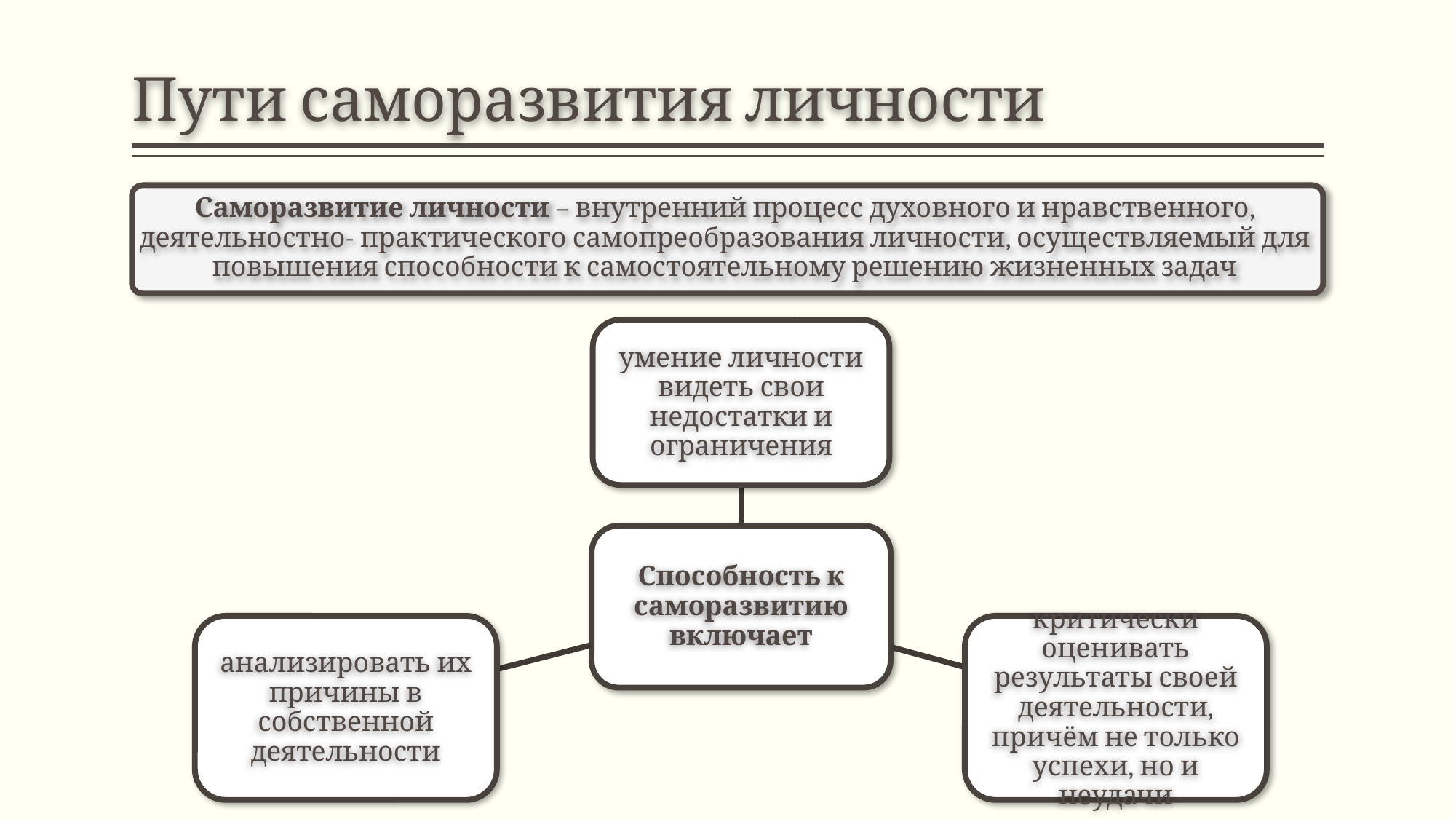

# Пути саморазвития личности

Саморазвитие личности – внутренний процесс духовного и нравственного, деятельностно- практического самопреобразования личности, осуществляемый для повышения способности к самостоятельному решению жизненных задач

умение личности видеть свои недостатки и ограничения

Способность к саморазвитию включает

критически оценивать результаты своей деятельности, причём не только успехи, но и неудачи
анализировать их причины в собственной деятельности